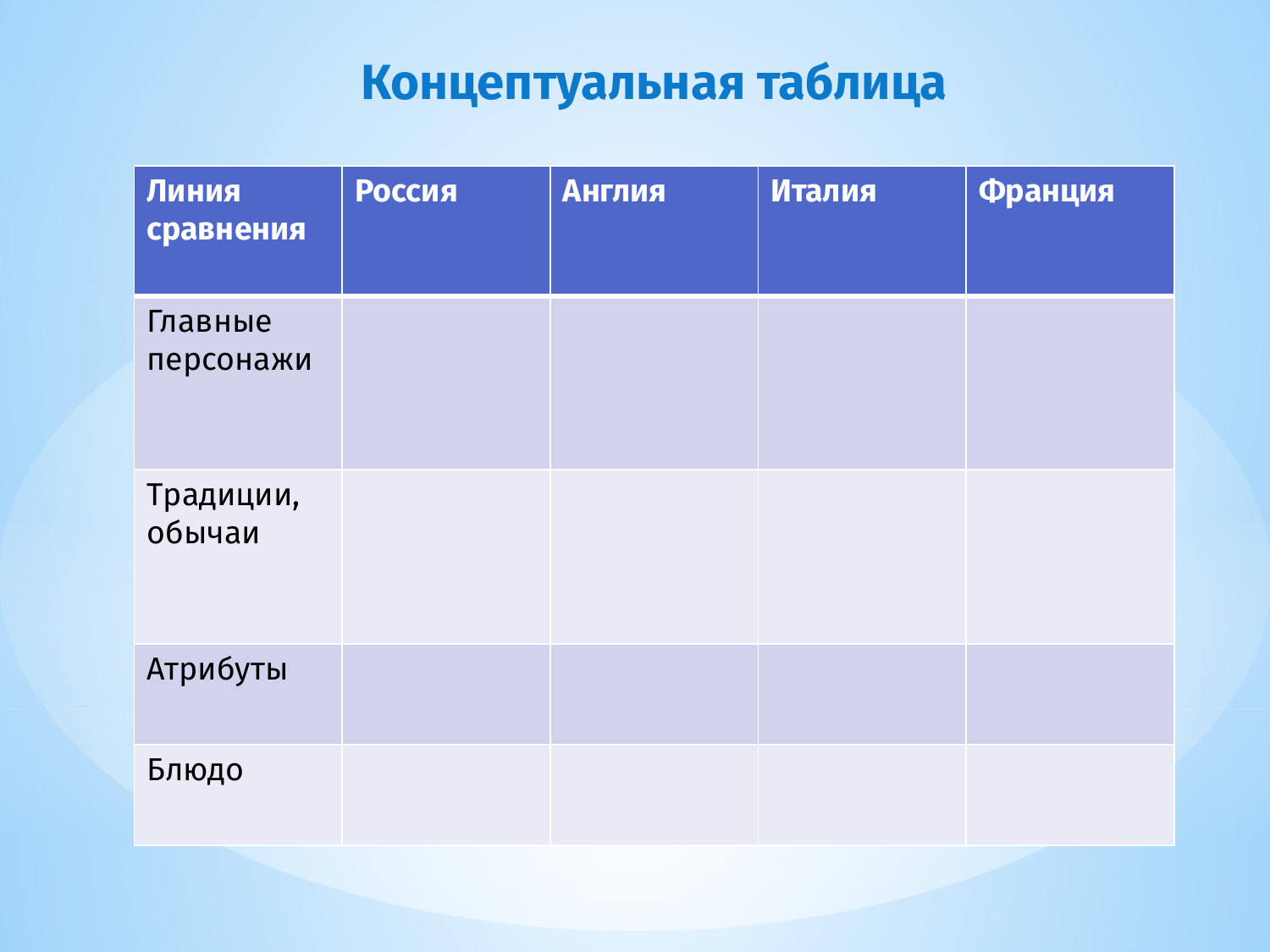

Концептуальная таблица
| Линия сравнения | Россия | Англия | Италия | Франция |
| --- | --- | --- | --- | --- |
| Главные персонажи |  |  |  |  |
| Традиции, обычаи |  |  |  |  |
| Атрибуты |  |  |  |  |
| Блюдо |  |  |  |  |